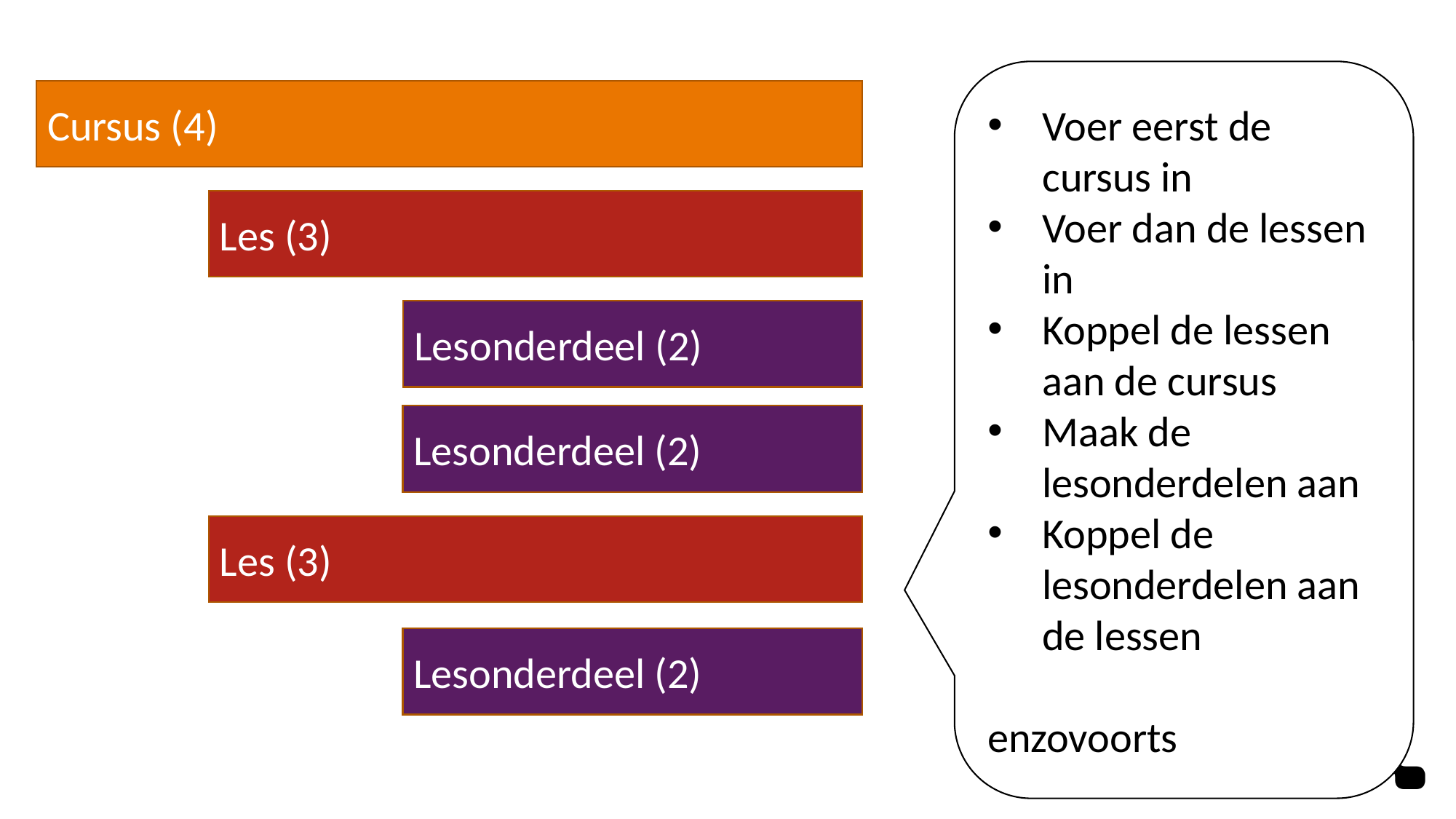

Voer eerst de cursus in
Voer dan de lessen in
Koppel de lessen aan de cursus
Maak de lesonderdelen aan
Koppel de lesonderdelen aan de lessen

enzovoorts
Niveau 1
Cursus (4)
Niveau 1
Niveau 2
Les (3)
Niveau 2
Niveau 3
Lesonderdeel (2)
Niveau 3
Niveau 3
Lesonderdeel (2)
Niveau 3
Niveau 2
Les (3)
Niveau 2
Niveau 3
Lesonderdeel (2)
Niveau 3